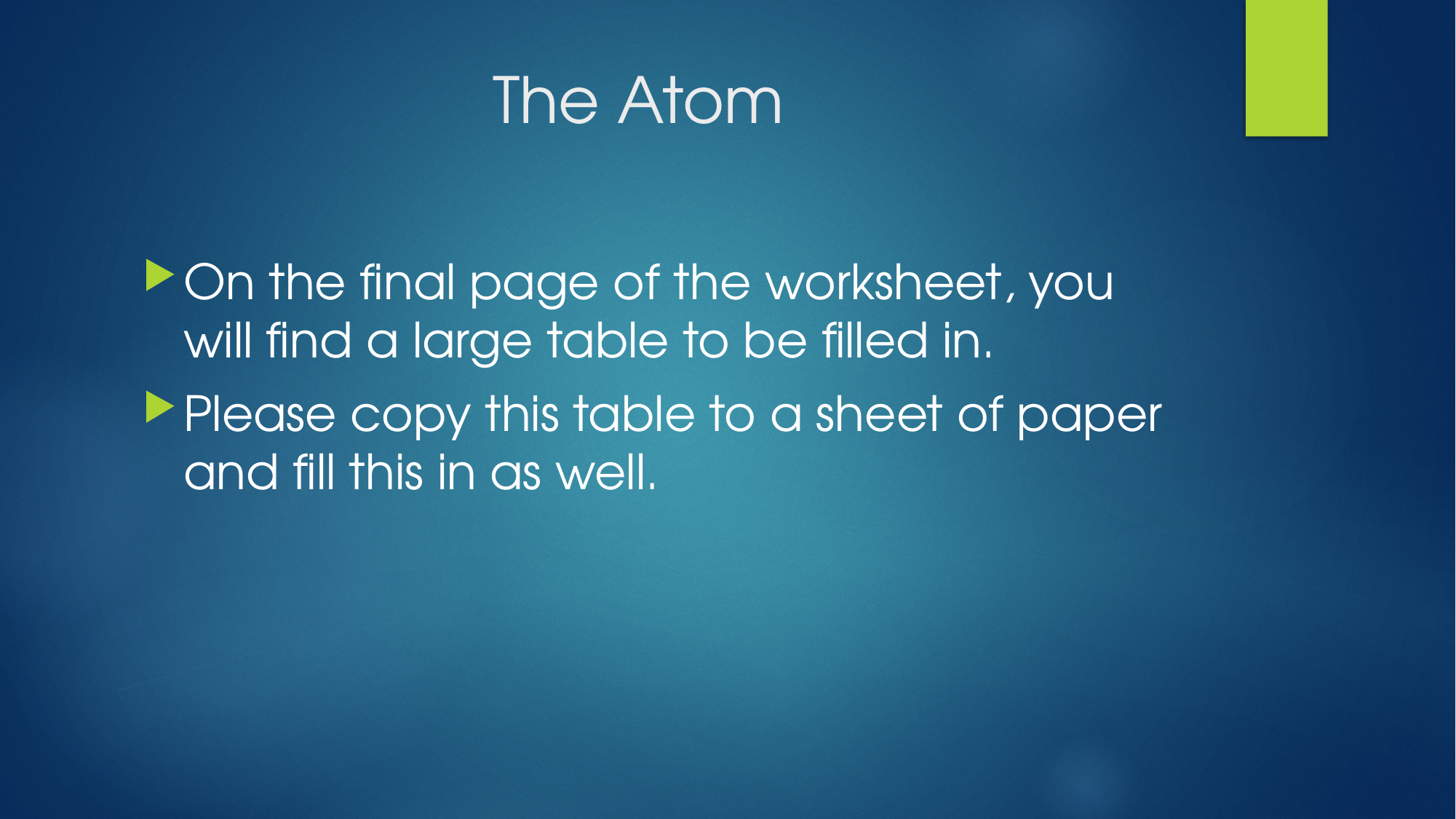

# The Atom
On the final page of the worksheet, you will find a large table to be filled in.
Please copy this table to a sheet of paper and fill this in as well.